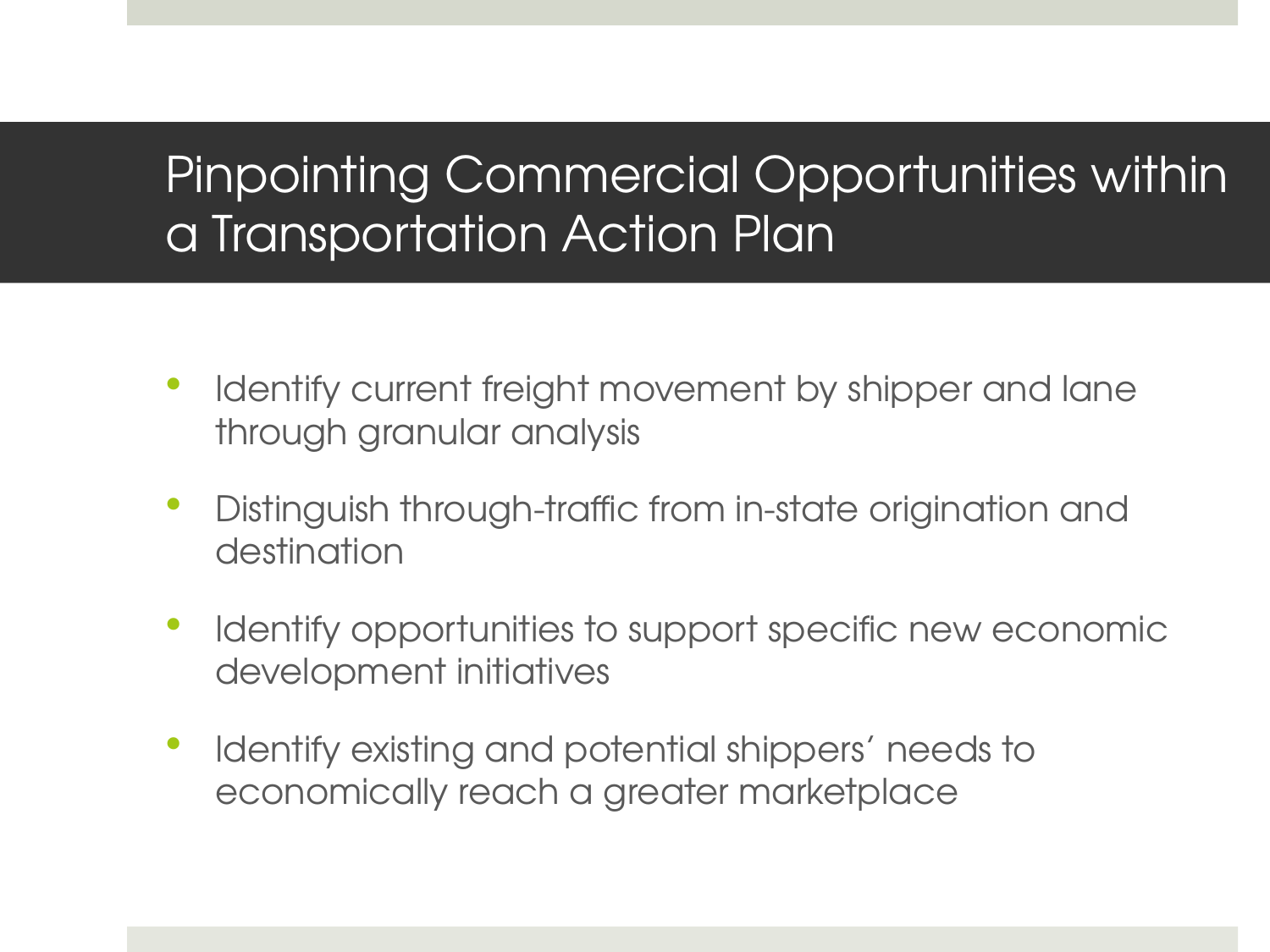

# Pinpointing Commercial Opportunities within a Transportation Action Plan
Identify current freight movement by shipper and lane through granular analysis
Distinguish through-traffic from in-state origination and destination
Identify opportunities to support specific new economic development initiatives
Identify existing and potential shippers’ needs to economically reach a greater marketplace